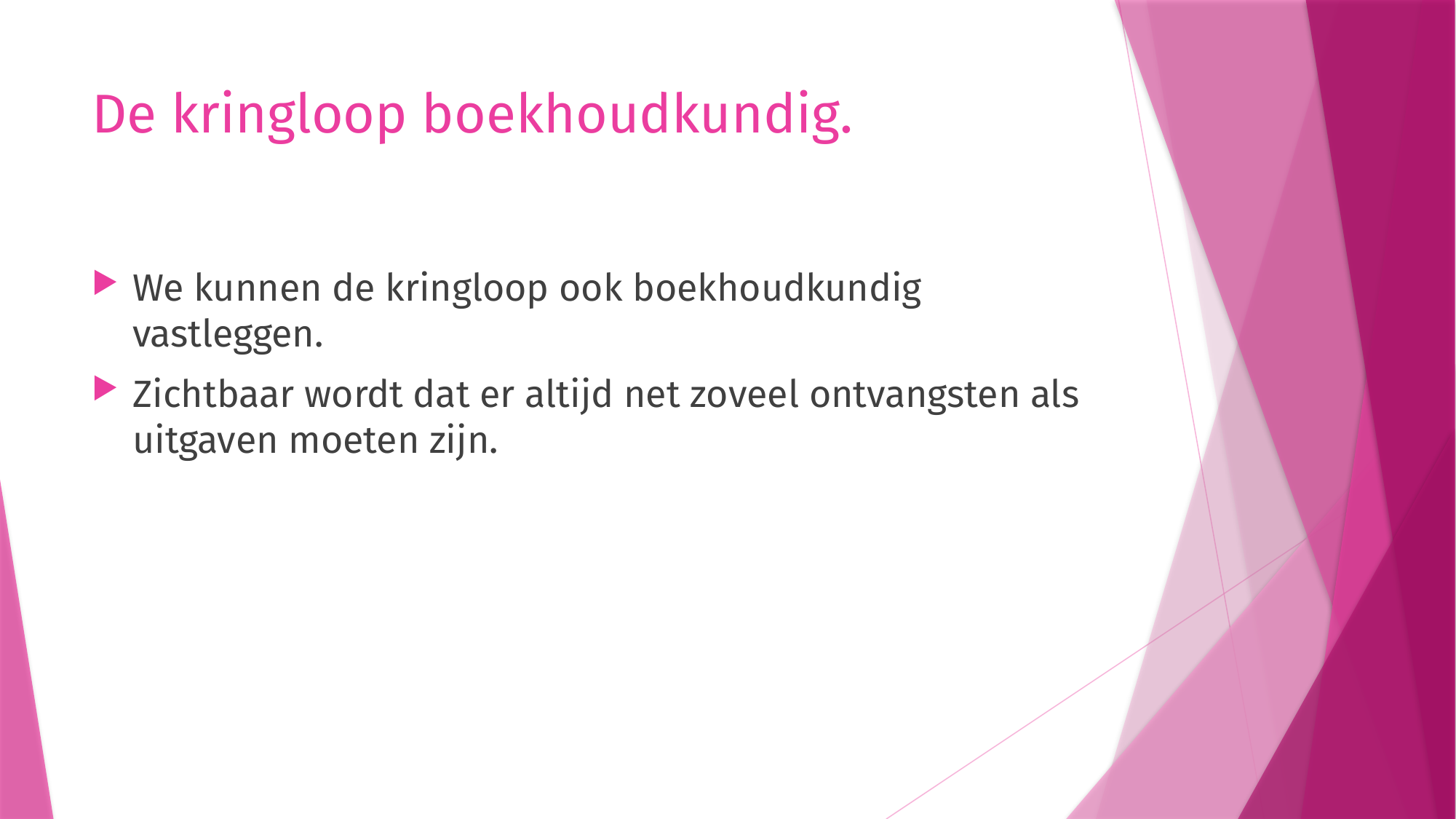

# De kringloop boekhoudkundig.
We kunnen de kringloop ook boekhoudkundig vastleggen.
Zichtbaar wordt dat er altijd net zoveel ontvangsten als uitgaven moeten zijn.